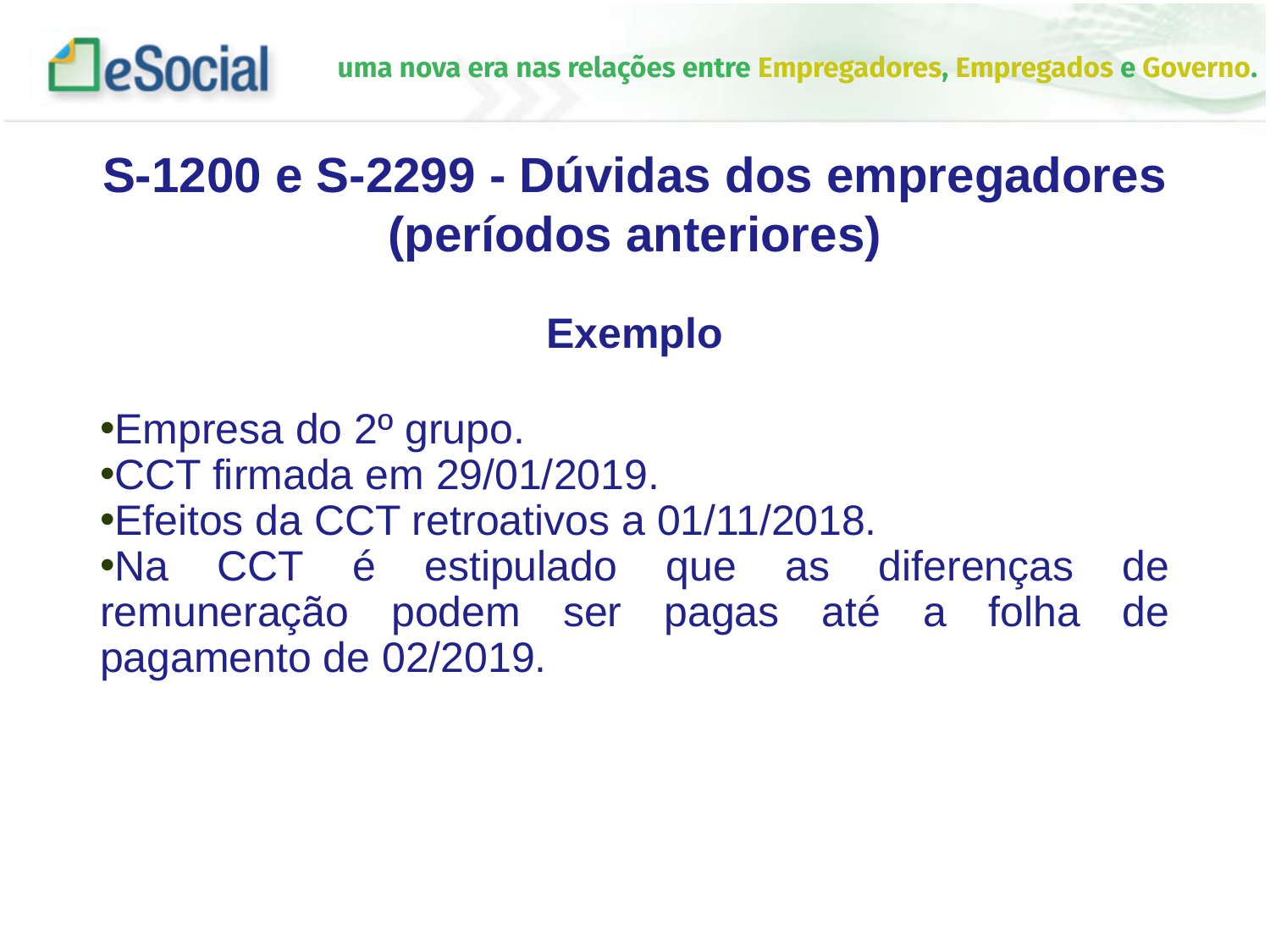

S-1200 e S-2299 - Dúvidas dos empregadores (períodos anteriores)
Exemplo

Empresa do 2º grupo.
CCT firmada em 29/01/2019.
Efeitos da CCT retroativos a 01/11/2018.
Na CCT é estipulado que as diferenças de remuneração podem ser pagas até a folha de pagamento de 02/2019.